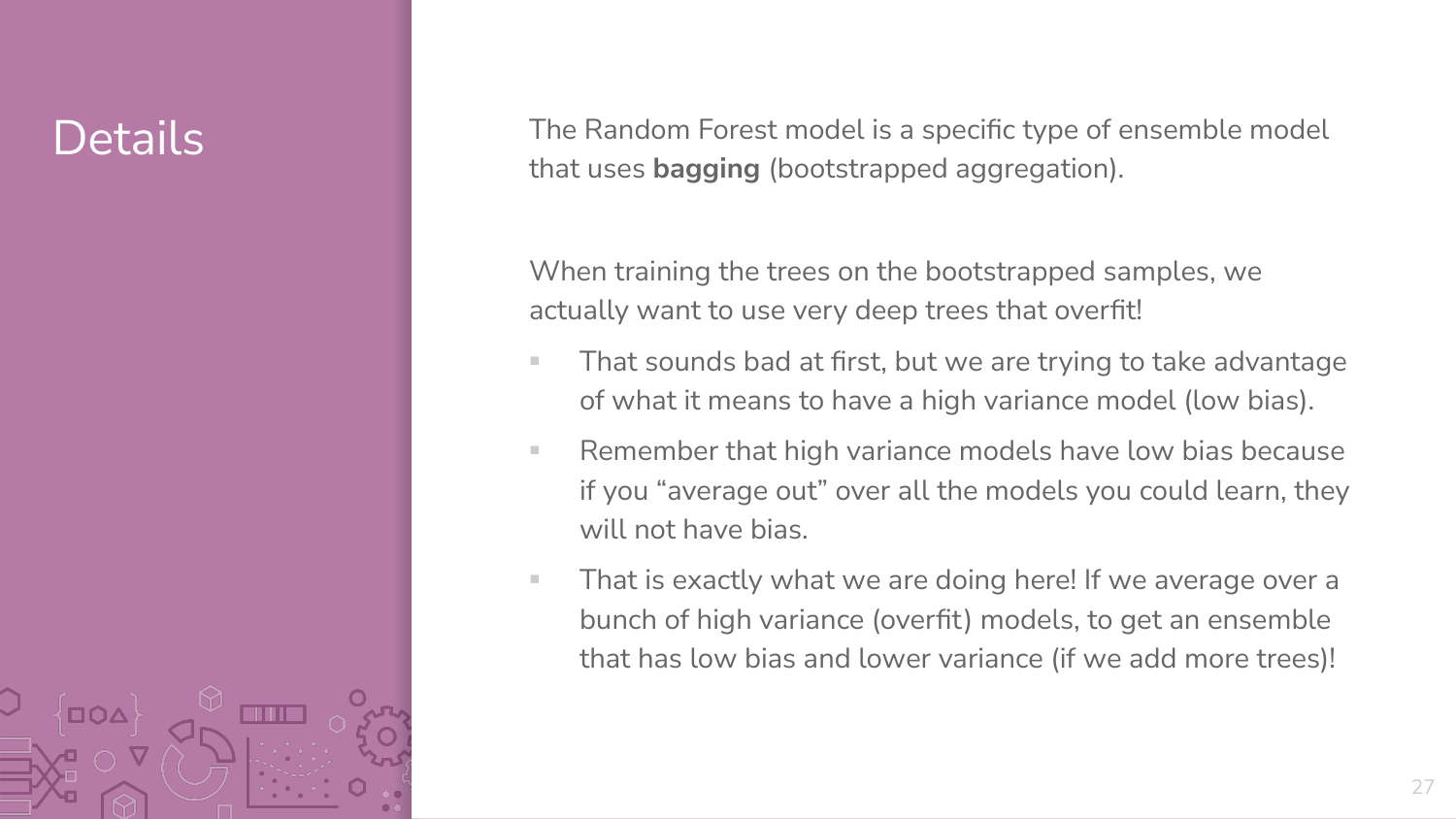

# Details
The Random Forest model is a specific type of ensemble model that uses bagging (bootstrapped aggregation).

When training the trees on the bootstrapped samples, we actually want to use very deep trees that overfit!
That sounds bad at first, but we are trying to take advantage of what it means to have a high variance model (low bias).
Remember that high variance models have low bias because if you “average out” over all the models you could learn, they will not have bias.
That is exactly what we are doing here! If we average over a bunch of high variance (overfit) models, to get an ensemble that has low bias and lower variance (if we add more trees)!
27